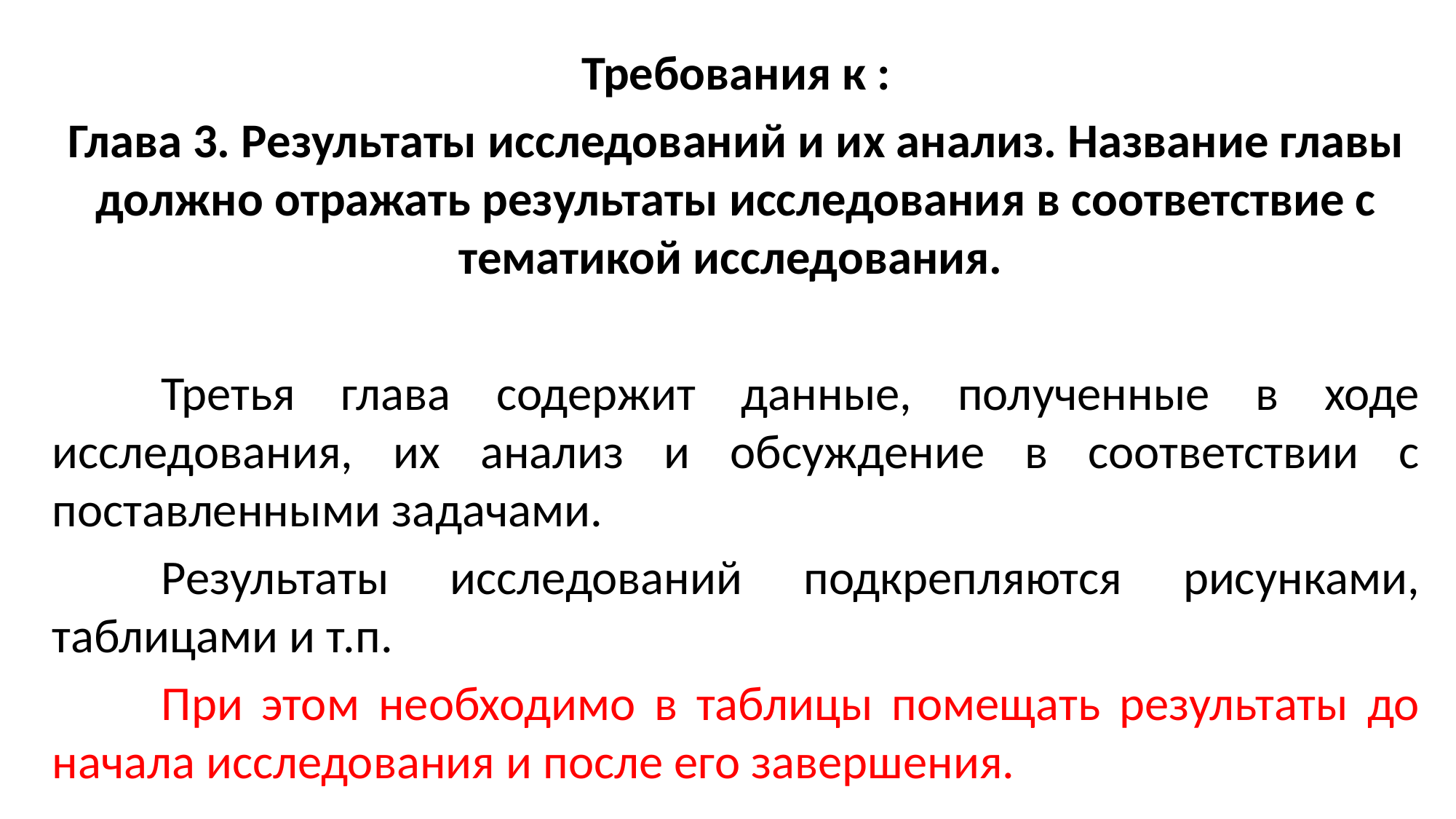

Требования к :
Глава 3. Результаты исследований и их анализ. Название главы должно отражать результаты исследования в соответствие с тематикой исследования.

	Третья глава содержит данные, полученные в ходе исследования, их анализ и обсуждение в соответствии с поставленными задачами.
	Результаты исследований подкрепляются рисунками, таблицами и т.п.
	При этом необходимо в таблицы помещать результаты до начала исследования и после его завершения.

#